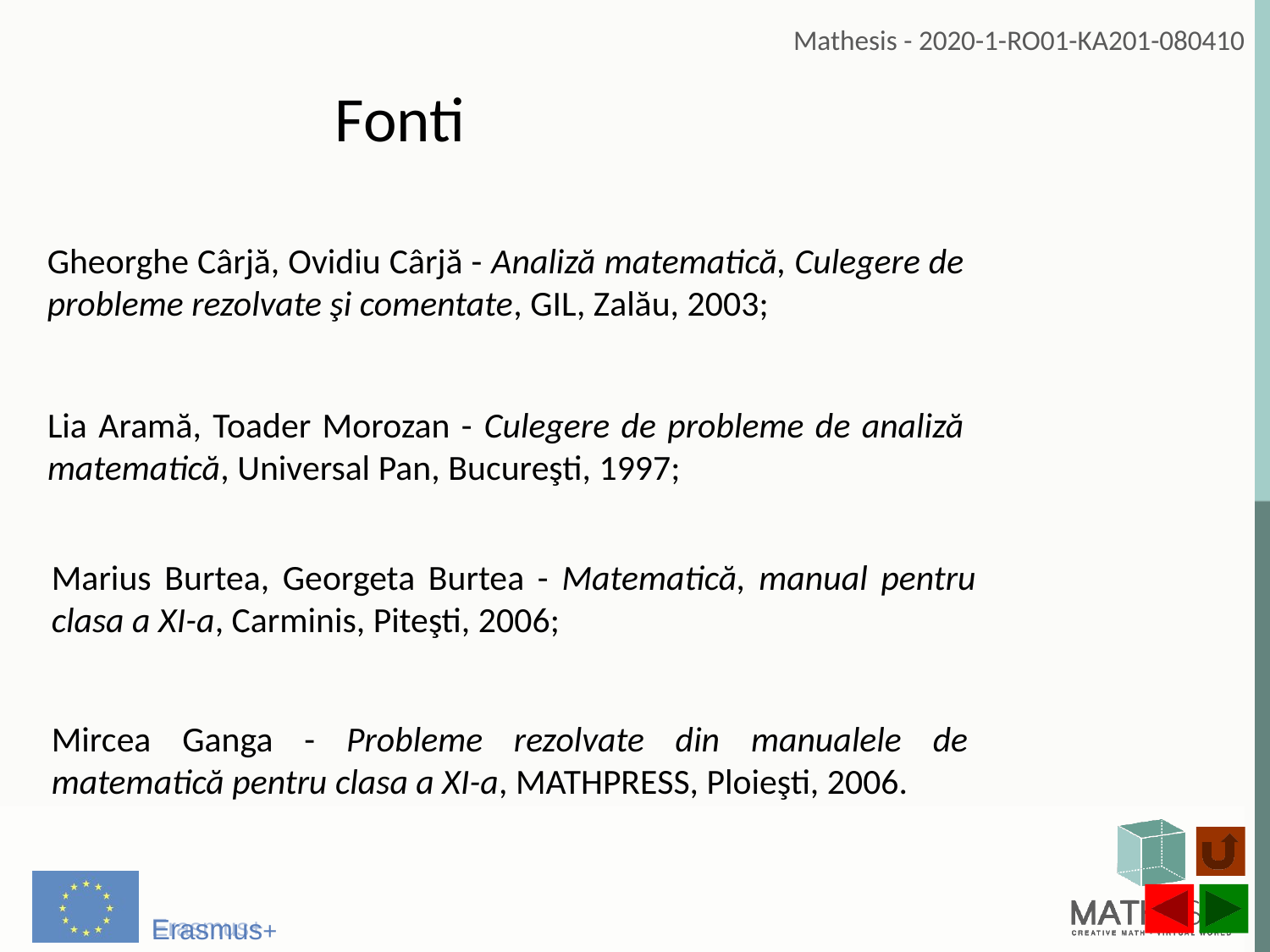

Fonti
Gheorghe Cârjă, Ovidiu Cârjă - Analiză matematică, Culegere de probleme rezolvate şi comentate, GIL, Zalău, 2003;
Lia Aramă, Toader Morozan - Culegere de probleme de analiză matematică, Universal Pan, Bucureşti, 1997;
Marius Burtea, Georgeta Burtea - Matematică, manual pentru clasa a XI-a, Carminis, Piteşti, 2006;
Mircea Ganga - Probleme rezolvate din manualele de matematică pentru clasa a XI-a, MATHPRESS, Ploieşti, 2006.